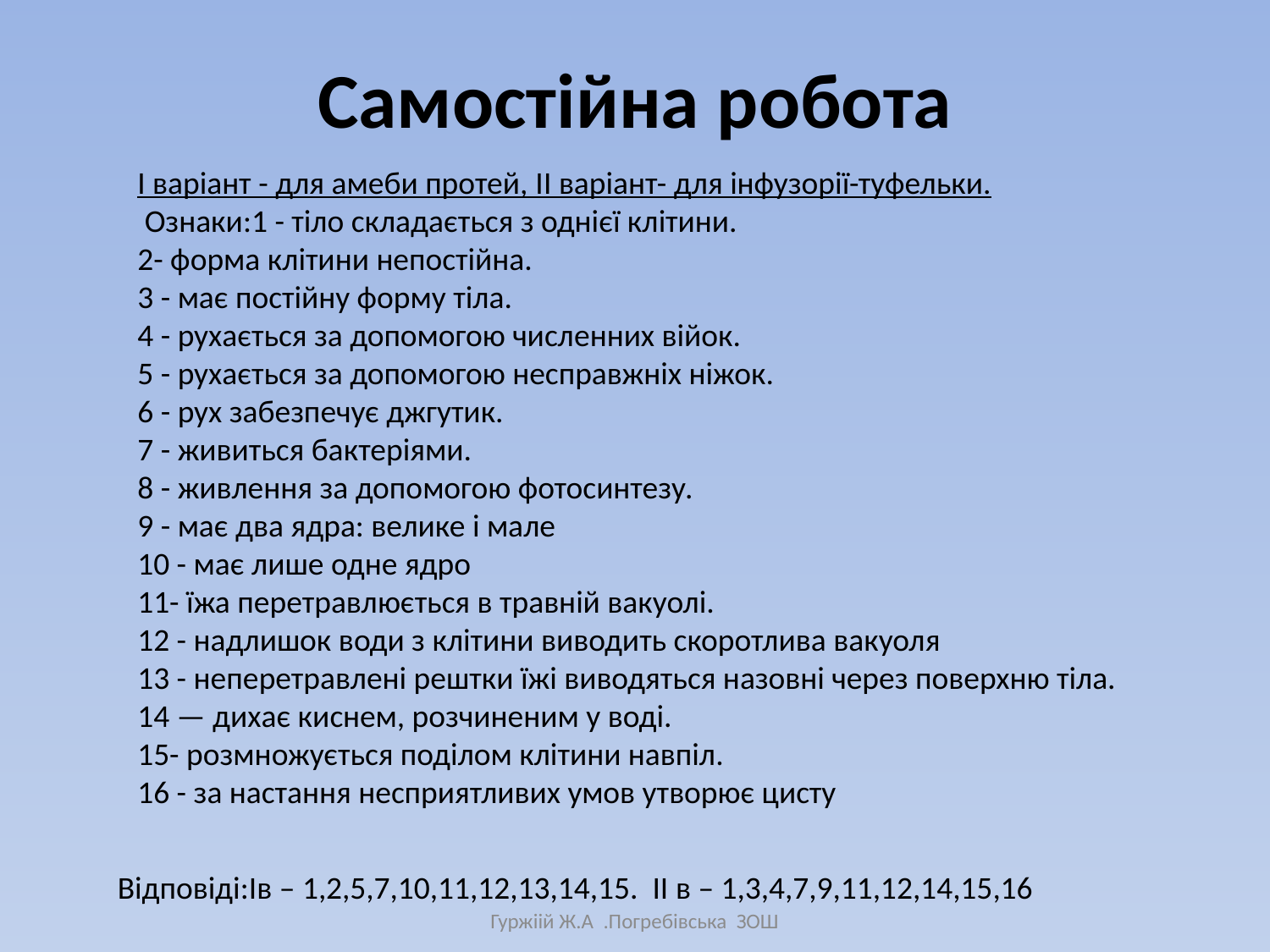

# Самостійна робота
I варіант - для амеби протей, II варіант- для інфузорії-туфельки.
 Ознаки:1 - тіло складається з однієї клітини.
2- форма клітини непостійна.
3 - має постійну форму тіла.
4 - рухається за допомогою численних війок.
5 - рухається за допомогою несправжніх ніжок.
6 - рух забезпечує джгутик.
7 - живиться бактеріями.
8 - живлення за допомогою фотосинтезу.
9 - має два ядра: велике і мале
10 - має лише одне ядро
11- їжа перетравлюється в травній вакуолі.
12 - надлишок води з клітини виводить скоротлива вакуоля
13 - неперетравлені рештки їжі виводяться назовні через поверхню тіла.
14 — дихає киснем, розчиненим у воді.
15- розмножується поділом клітини навпіл.
16 - за настання несприятливих умов утворює цисту

Відповіді:Ів – 1,2,5,7,10,11,12,13,14,15.  ІІ в – 1,3,4,7,9,11,12,14,15,16

Гуржіій Ж.А  .Погребівська  ЗОШ